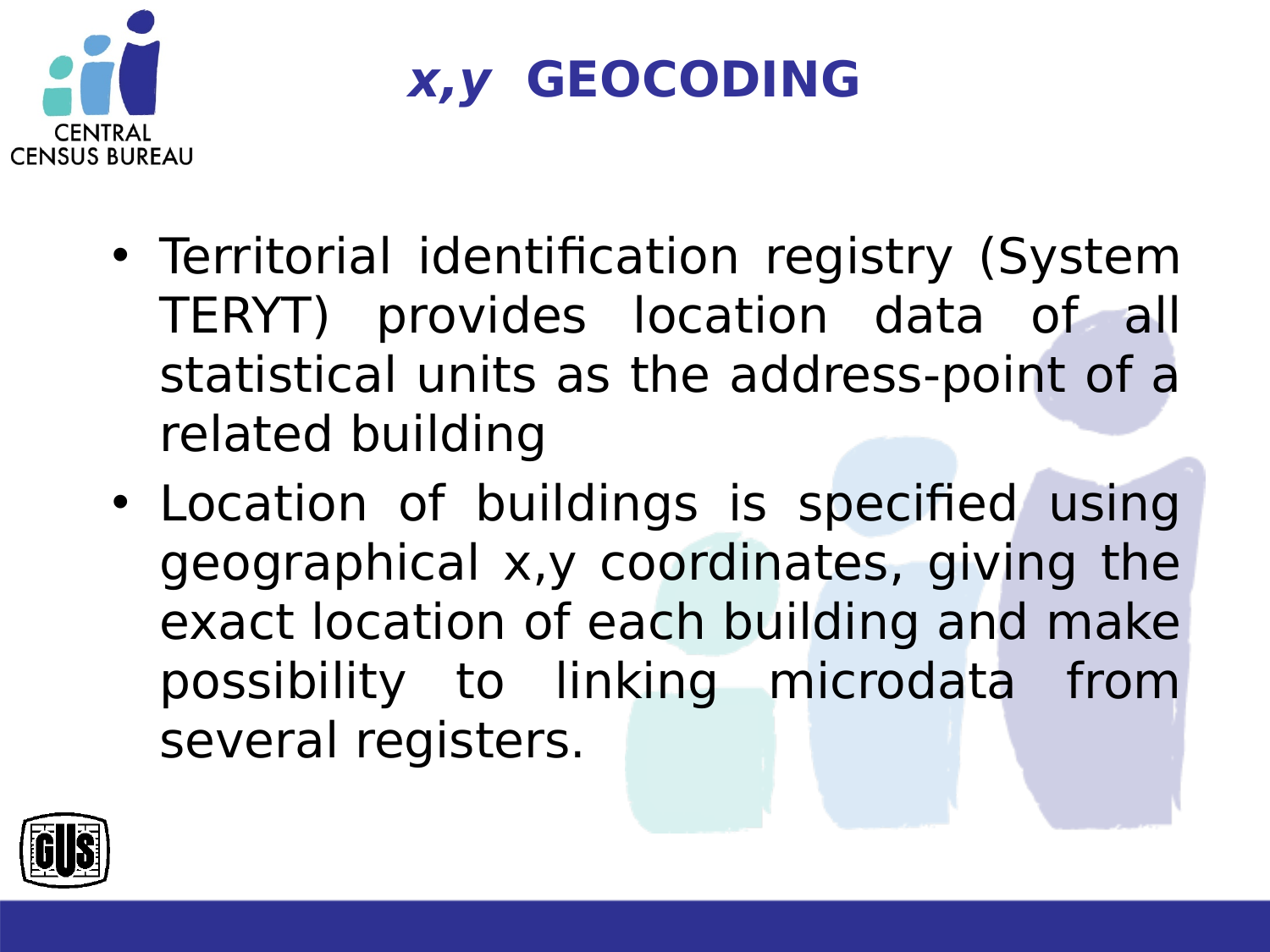

# x,y  GEOCODING
Territorial identification registry (System TERYT) provides location data of all statistical units as the address-point of a related building
Location of buildings is specified using geographical x,y coordinates, giving the exact location of each building and make possibility to linking microdata from several registers.